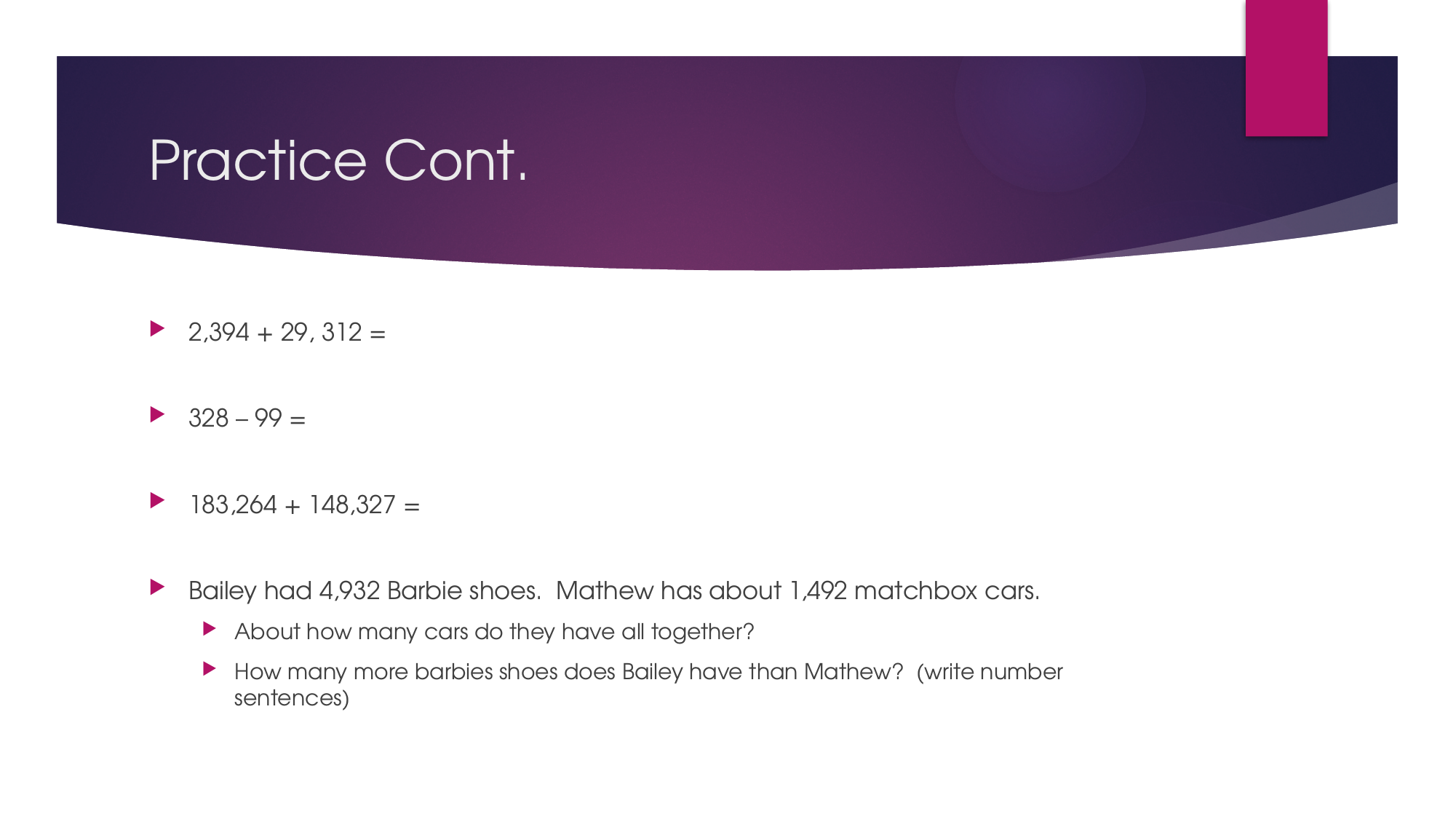

# Practice Cont.
2,394 + 29, 312 =

328 – 99 =

183,264 + 148,327 =

Bailey had 4,932 Barbie shoes.  Mathew has about 1,492 matchbox cars.
About how many cars do they have all together?
How many more barbies shoes does Bailey have than Mathew?  (write number sentences)